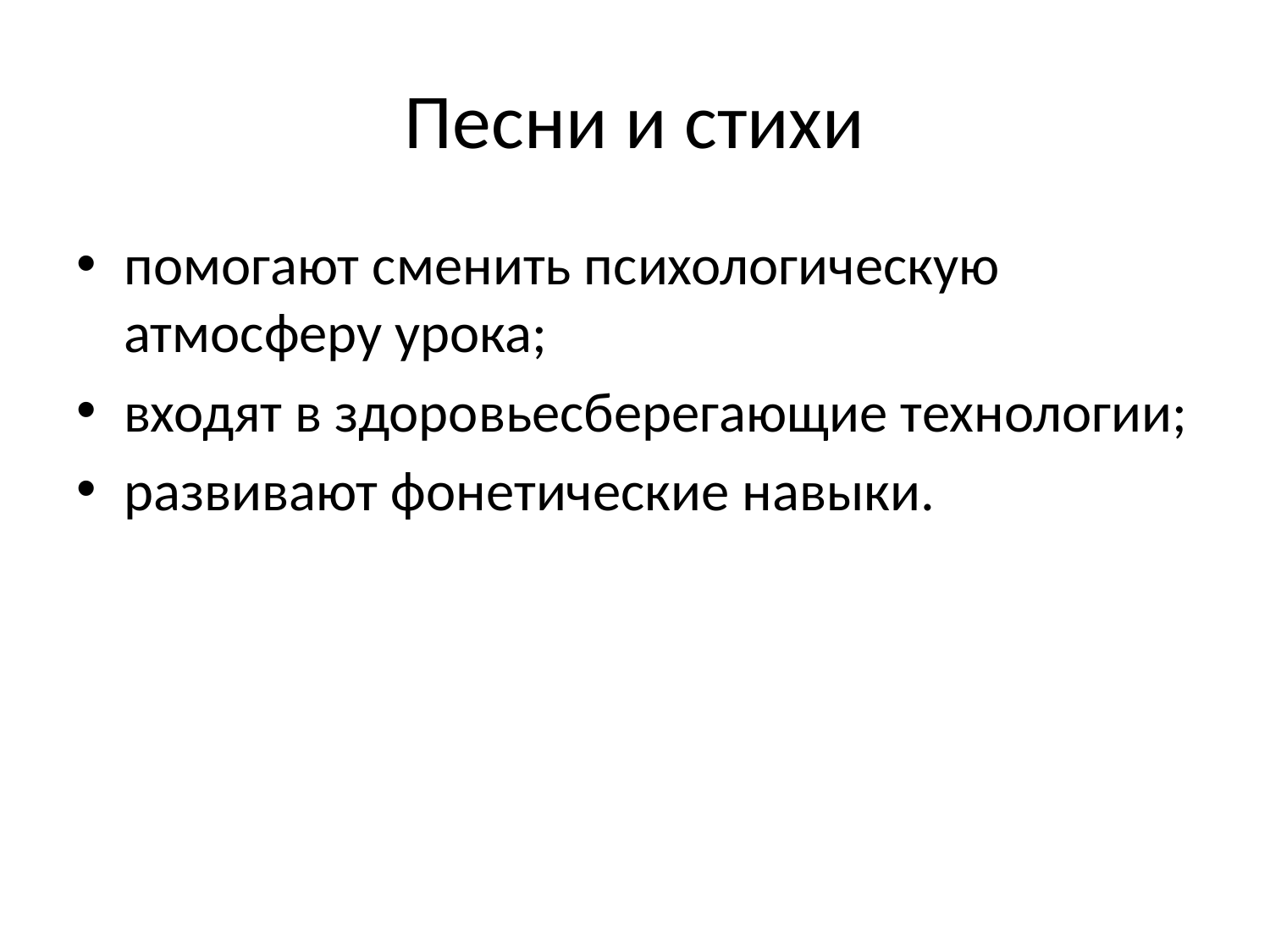

# Песни и стихи
помогают сменить психологическую атмосферу урока;
входят в здоровьесберегающие технологии;
развивают фонетические навыки.